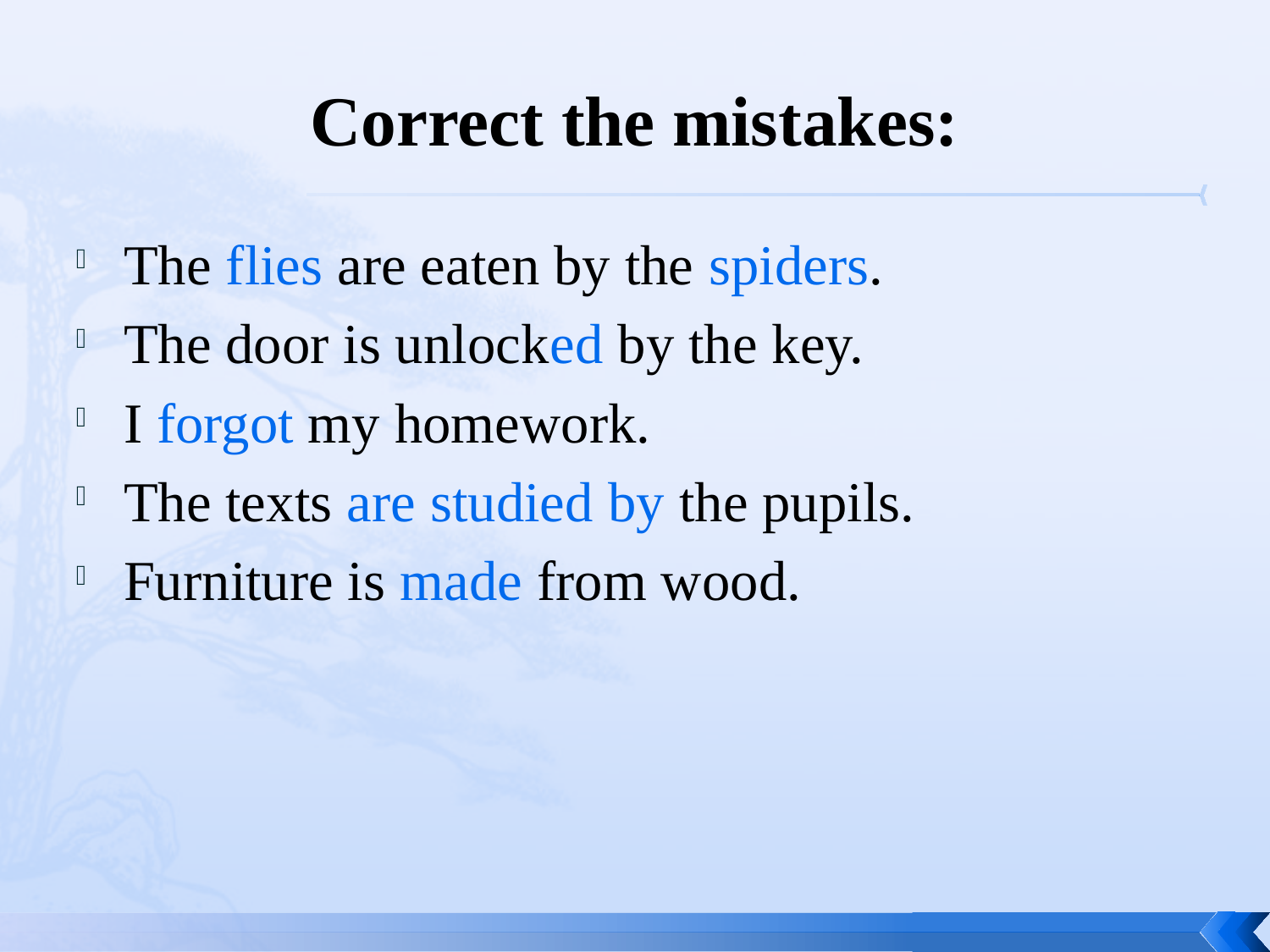

# Correct the mistakes:
The flies are eaten by the spiders.
The door is unlocked by the key.
I forgot my homework.
The texts are studied by the pupils.
Furniture is made from wood.